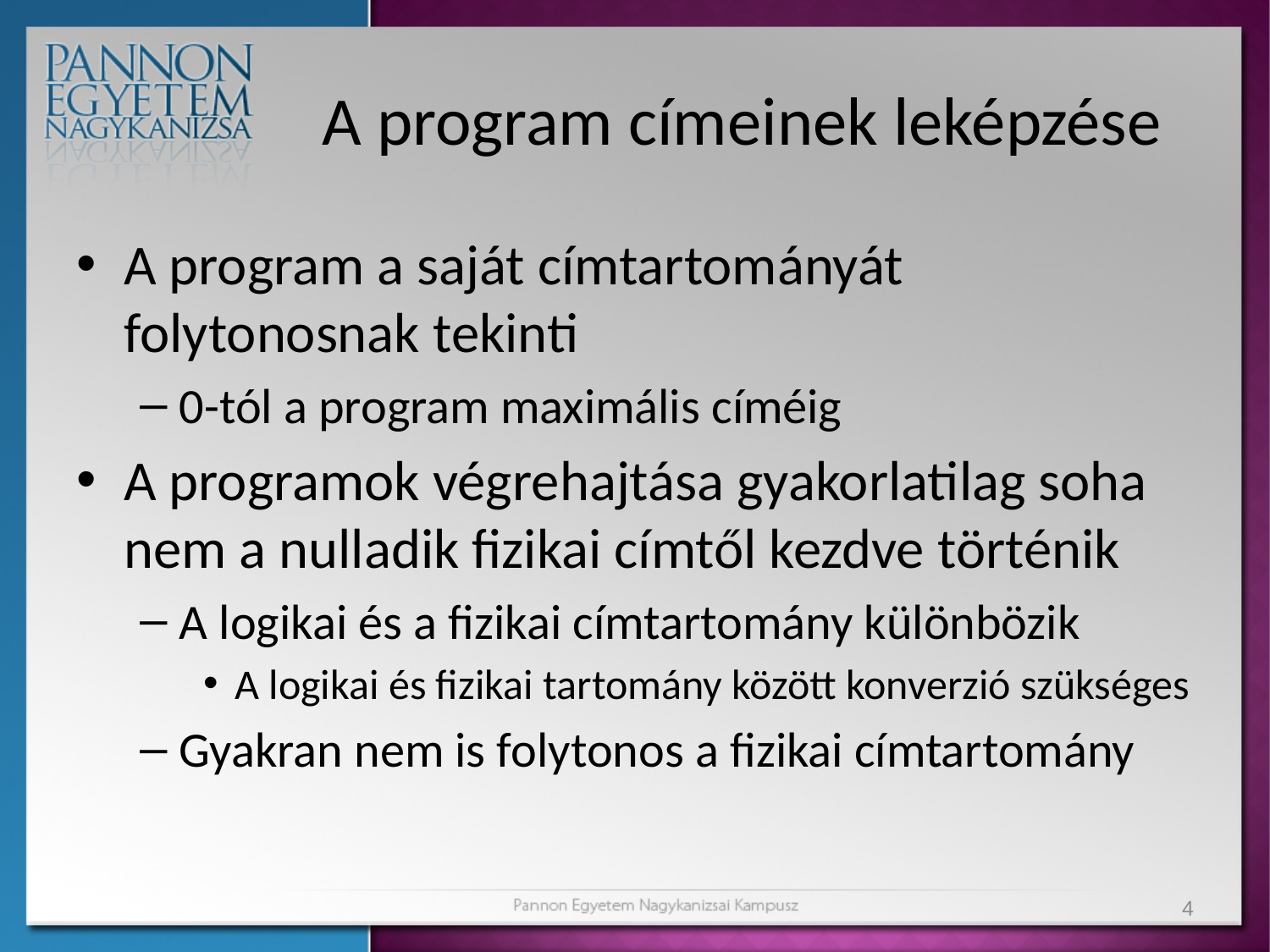

# A program címeinek leképzése
A program a saját címtartományát folytonosnak tekinti
0-tól a program maximális címéig
A programok végrehajtása gyakorlatilag soha nem a nulladik fizikai címtől kezdve történik
A logikai és a fizikai címtartomány különbözik
A logikai és fizikai tartomány között konverzió szükséges
Gyakran nem is folytonos a fizikai címtartomány
4